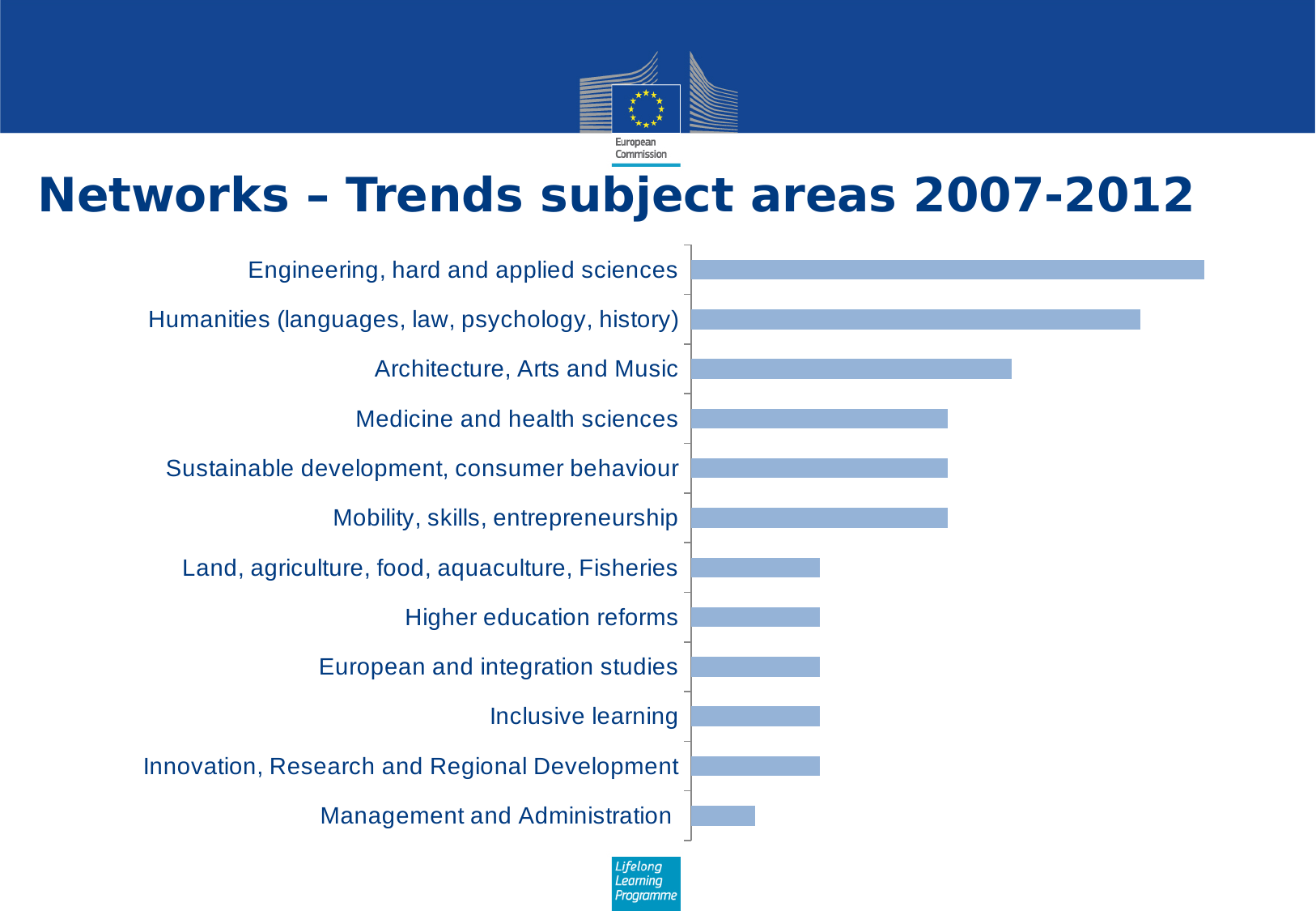

# Networks – Trends subject areas 2007-2012 2007-2012

### Chart

| Category |  |
|---|---|
| Engineering, hard and applied sciences | 8.0 |
| Humanities (languages, law, psychology, history) | 7.0 |
| Architecture, Arts and Music | 5.0 |
| Medicine and health sciences | 4.0 |
| Sustainable development, consumer behaviour | 4.0 |
| Mobility, skills, entrepreneurship | 4.0 |
| Land, agriculture, food, aquaculture, Fisheries | 2.0 |
| Higher education reforms | 2.0 |
| European and integration studies | 2.0 |
| Inclusive learning | 2.0 |
| Innovation, Research and Regional Development | 2.0 |
| Management and Administration  | 1.0 |